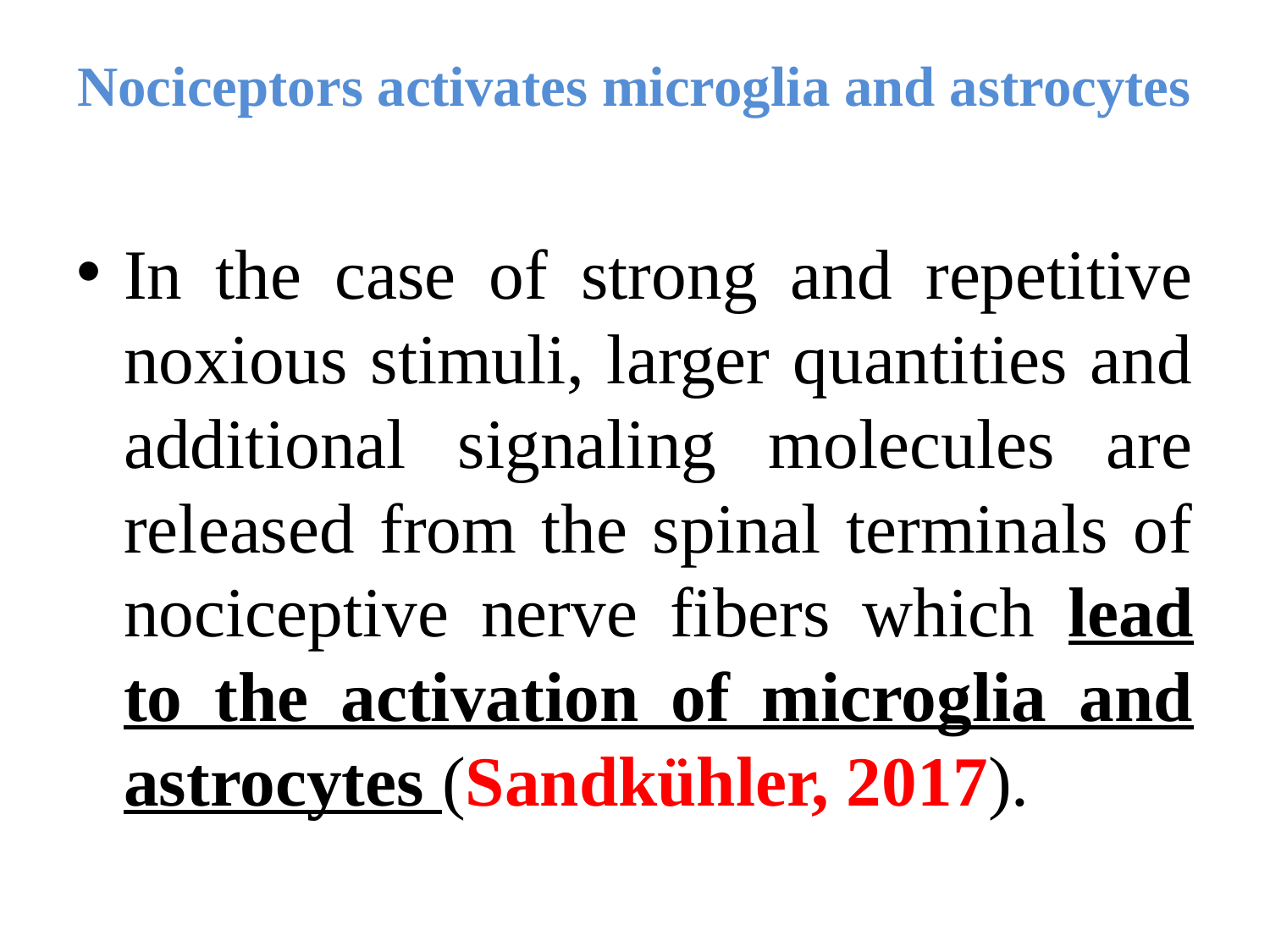

# Nociceptors activates microglia and astrocytes
In the case of strong and repetitive noxious stimuli, larger quantities and additional signaling molecules are released from the spinal terminals of nociceptive nerve fibers which lead to the activation of microglia and astrocytes (Sandkühler, 2017).